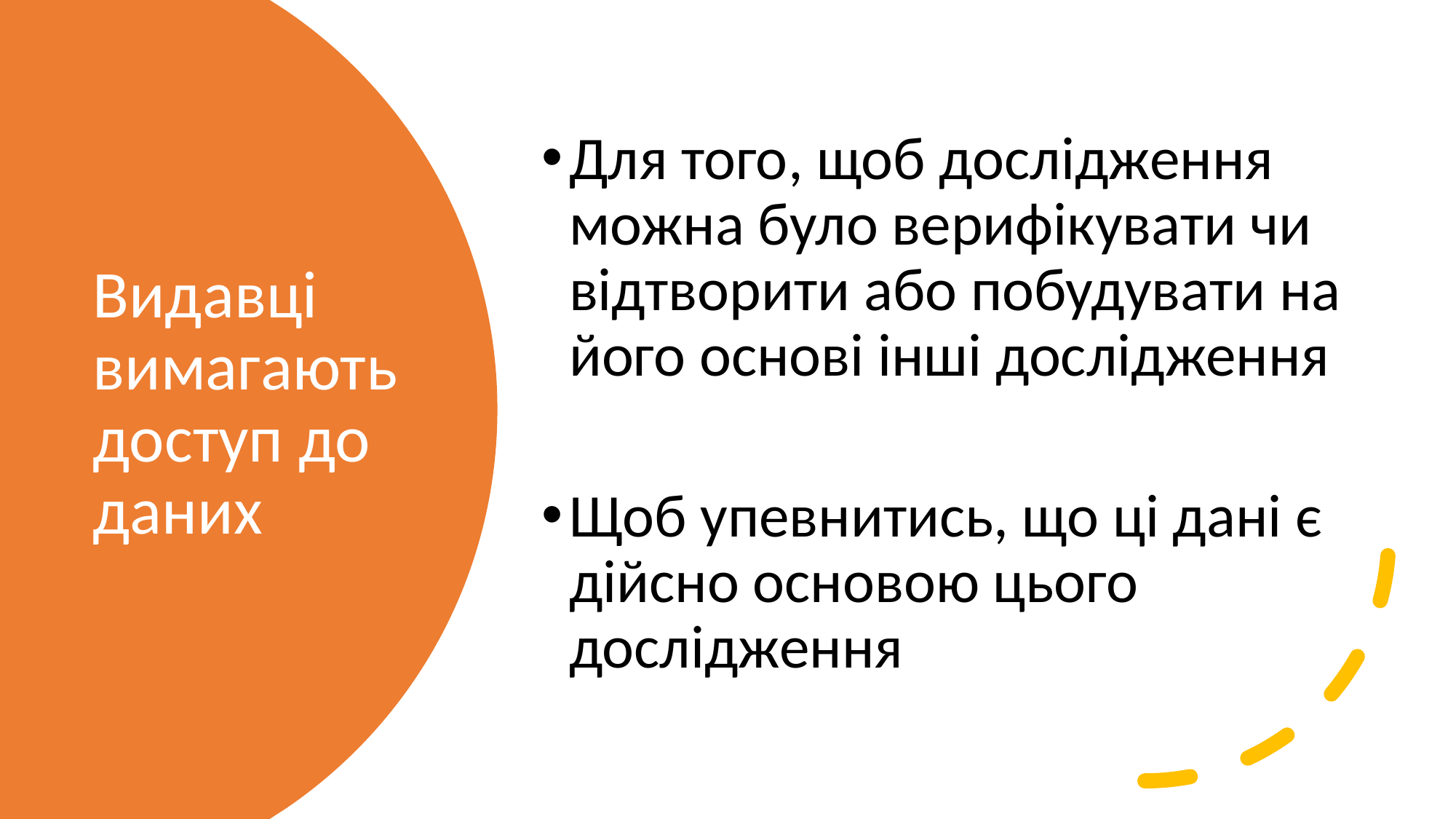

Для того, щоб дослідження можна було верифікувати чи відтворити або побудувати на його основі інші дослідження

Щоб упевнитись, що ці дані є дійсно основою цього дослідження
# Видавці вимагають доступ до даних